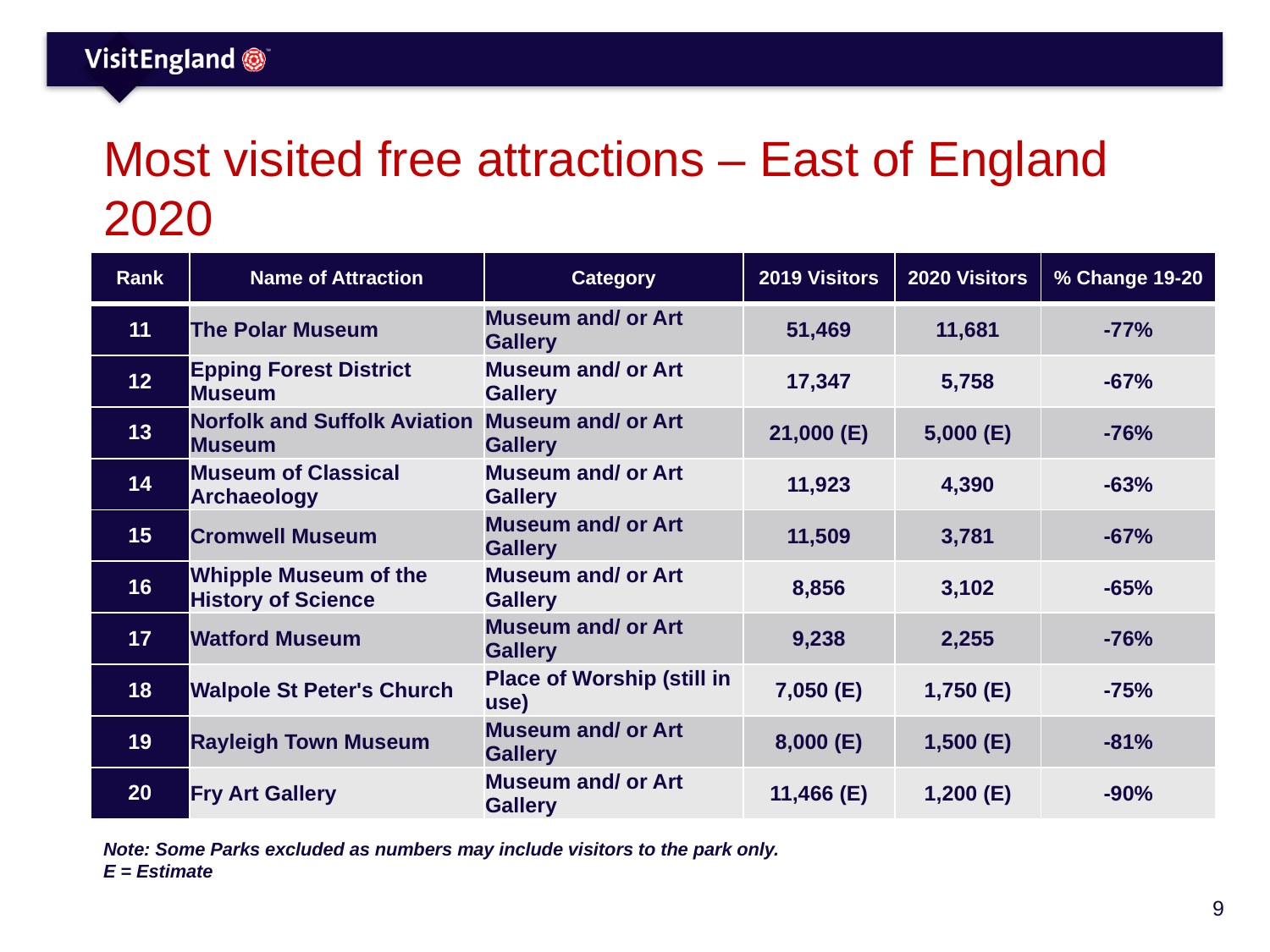

# Most visited free attractions – East of England 2020 (2/2)
| Rank | Name of Attraction | Category | 2019 Visitors | 2020 Visitors | % Change 19-20 |
| --- | --- | --- | --- | --- | --- |
| 11 | The Polar Museum | Museum and/ or Art Gallery | 51,469 | 11,681 | -77% |
| 12 | Epping Forest District Museum | Museum and/ or Art Gallery | 17,347 | 5,758 | -67% |
| 13 | Norfolk and Suffolk Aviation Museum | Museum and/ or Art Gallery | 21,000 (E) | 5,000 (E) | -76% |
| 14 | Museum of Classical Archaeology | Museum and/ or Art Gallery | 11,923 | 4,390 | -63% |
| 15 | Cromwell Museum | Museum and/ or Art Gallery | 11,509 | 3,781 | -67% |
| 16 | Whipple Museum of the History of Science | Museum and/ or Art Gallery | 8,856 | 3,102 | -65% |
| 17 | Watford Museum | Museum and/ or Art Gallery | 9,238 | 2,255 | -76% |
| 18 | Walpole St Peter's Church | Place of Worship (still in use) | 7,050 (E) | 1,750 (E) | -75% |
| 19 | Rayleigh Town Museum | Museum and/ or Art Gallery | 8,000 (E) | 1,500 (E) | -81% |
| 20 | Fry Art Gallery | Museum and/ or Art Gallery | 11,466 (E) | 1,200 (E) | -90% |
Note: Some Parks excluded as numbers may include visitors to the park only.
E = Estimate